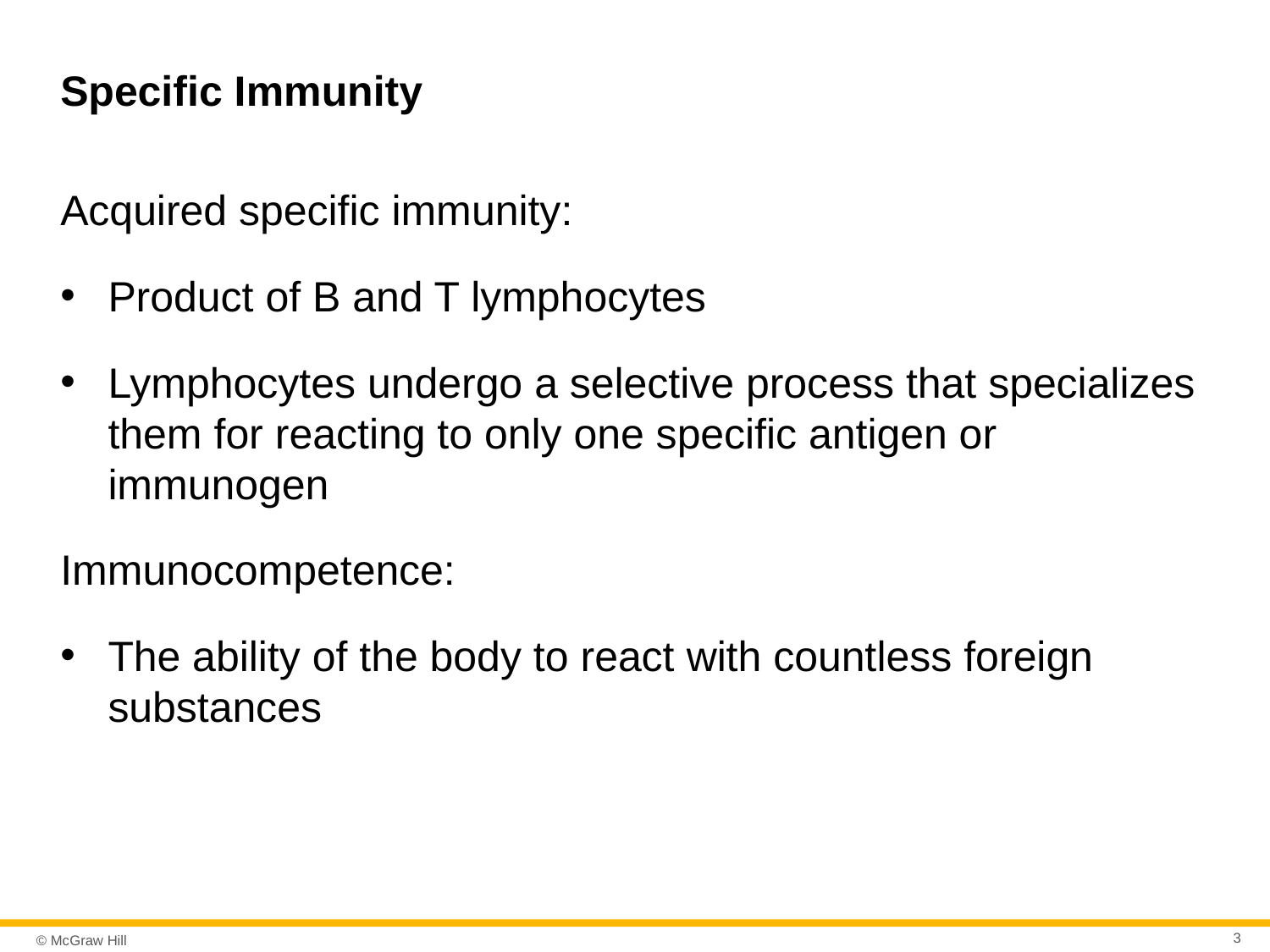

# Specific Immunity
Acquired specific immunity:
Product of B and T lymphocytes
Lymphocytes undergo a selective process that specializes them for reacting to only one specific antigen or immunogen
Immunocompetence:
The ability of the body to react with countless foreign substances